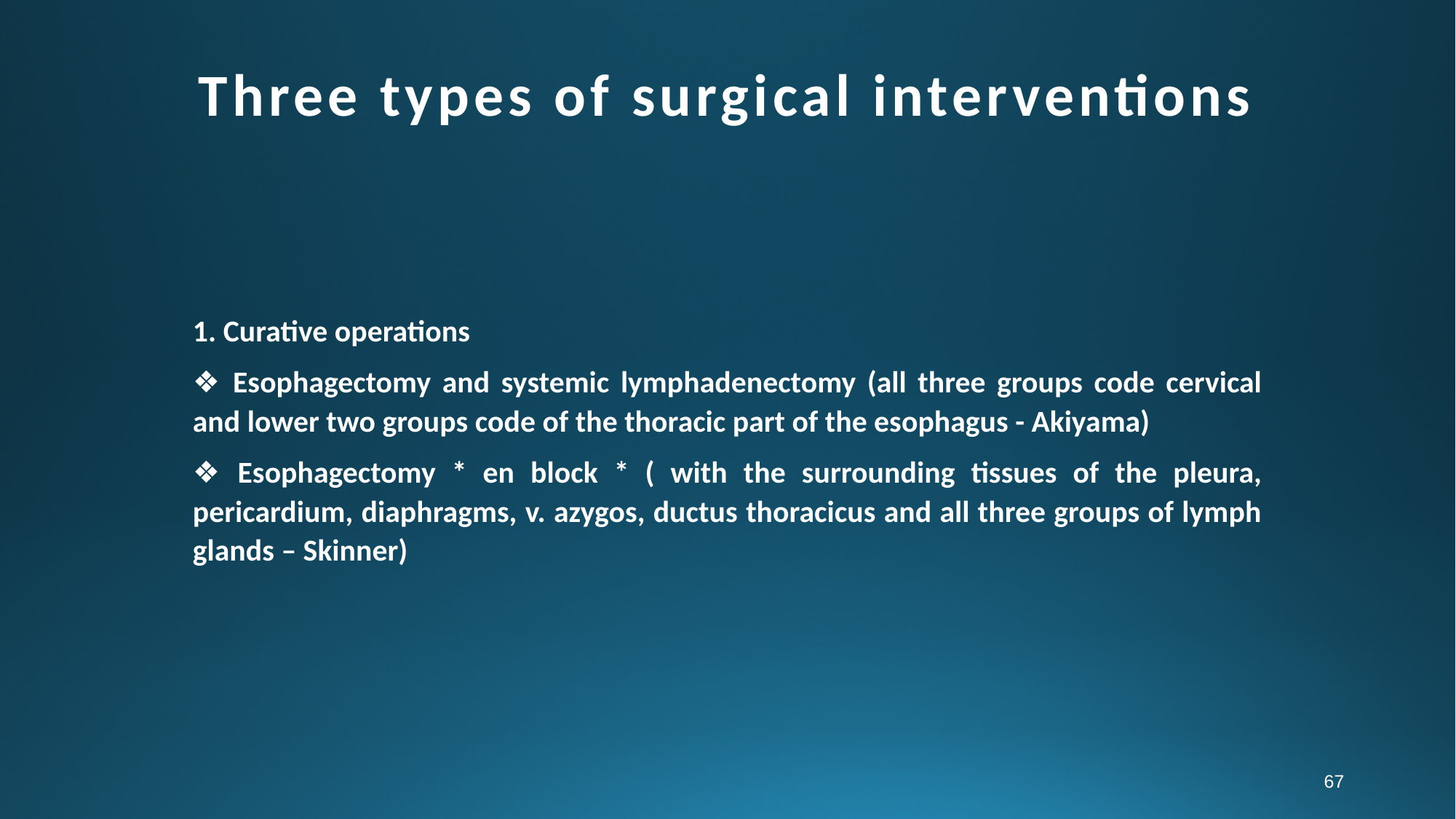

# Three types of surgical interventions
﻿
1. Curative operations
❖ Esophagectomy and systemic lymphadenectomy (all three groups code cervical and lower two groups code of the thoracic part of the esophagus - Akiyama)
❖ Esophagectomy * en block * ( with the surrounding tissues of the pleura, pericardium, diaphragms, v. azygos, ductus thoracicus and all three groups of lymph glands – Skinner)
67